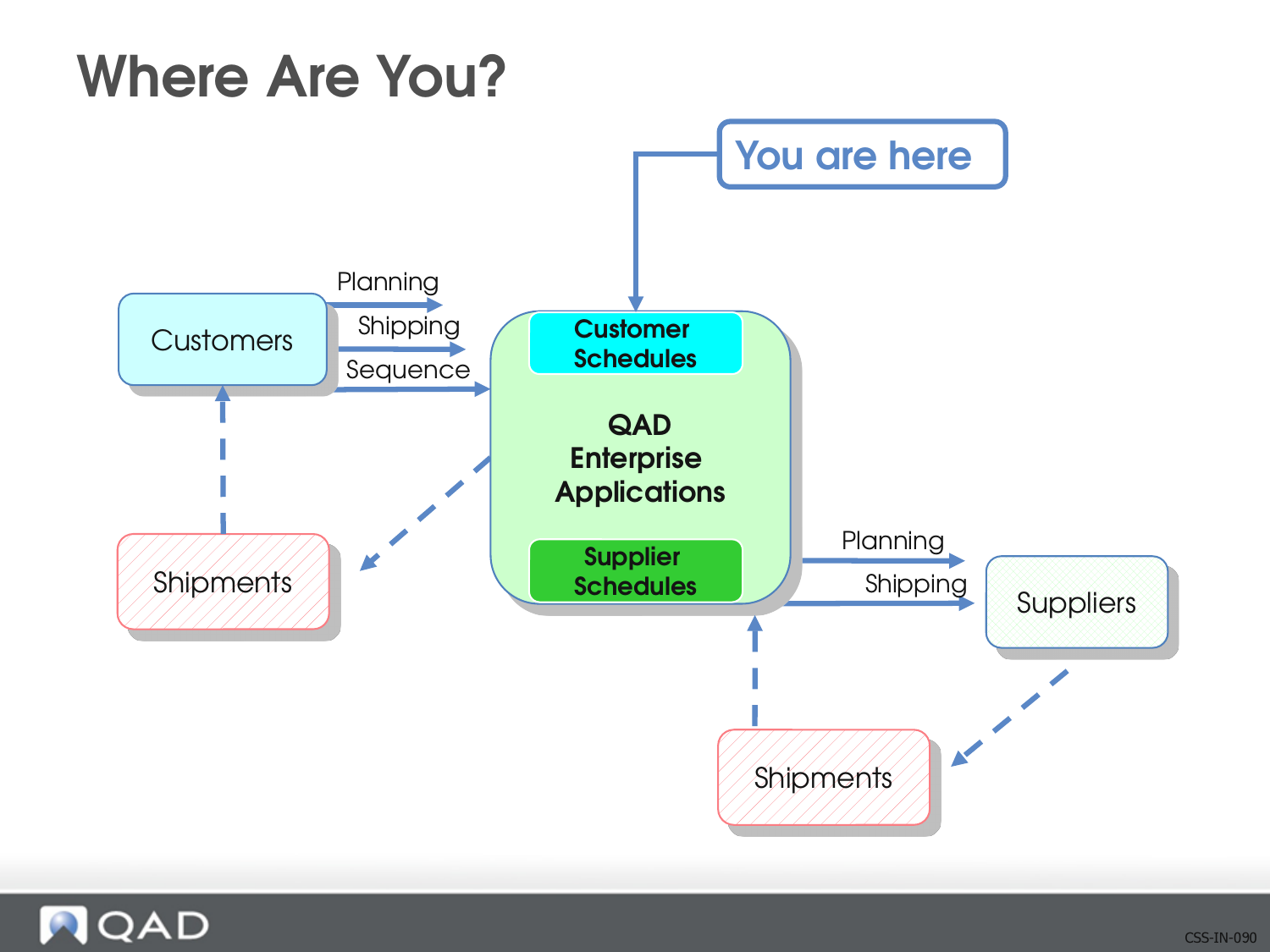

# Where Are You?
You are here
Planning
Customers
Shipping
QAD
Enterprise
Applications
Customer
Schedules
Sequence
Planning
Shipments
Supplier
Schedules
Suppliers
Shipping

Shipments
CSS-IN-090